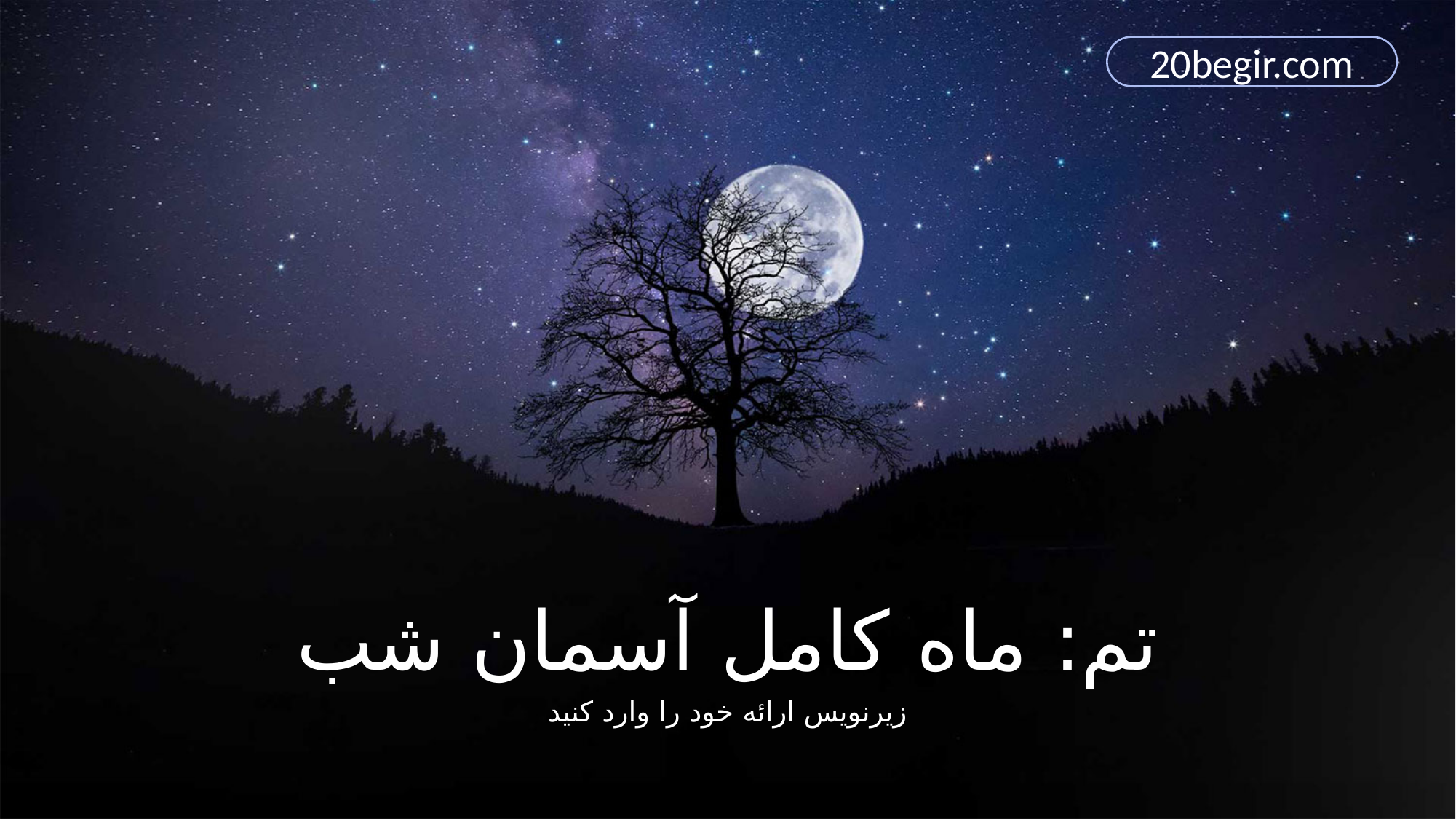

20begir.com
تم: ماه کامل آسمان شب
زیرنویس ارائه خود را وارد کنید